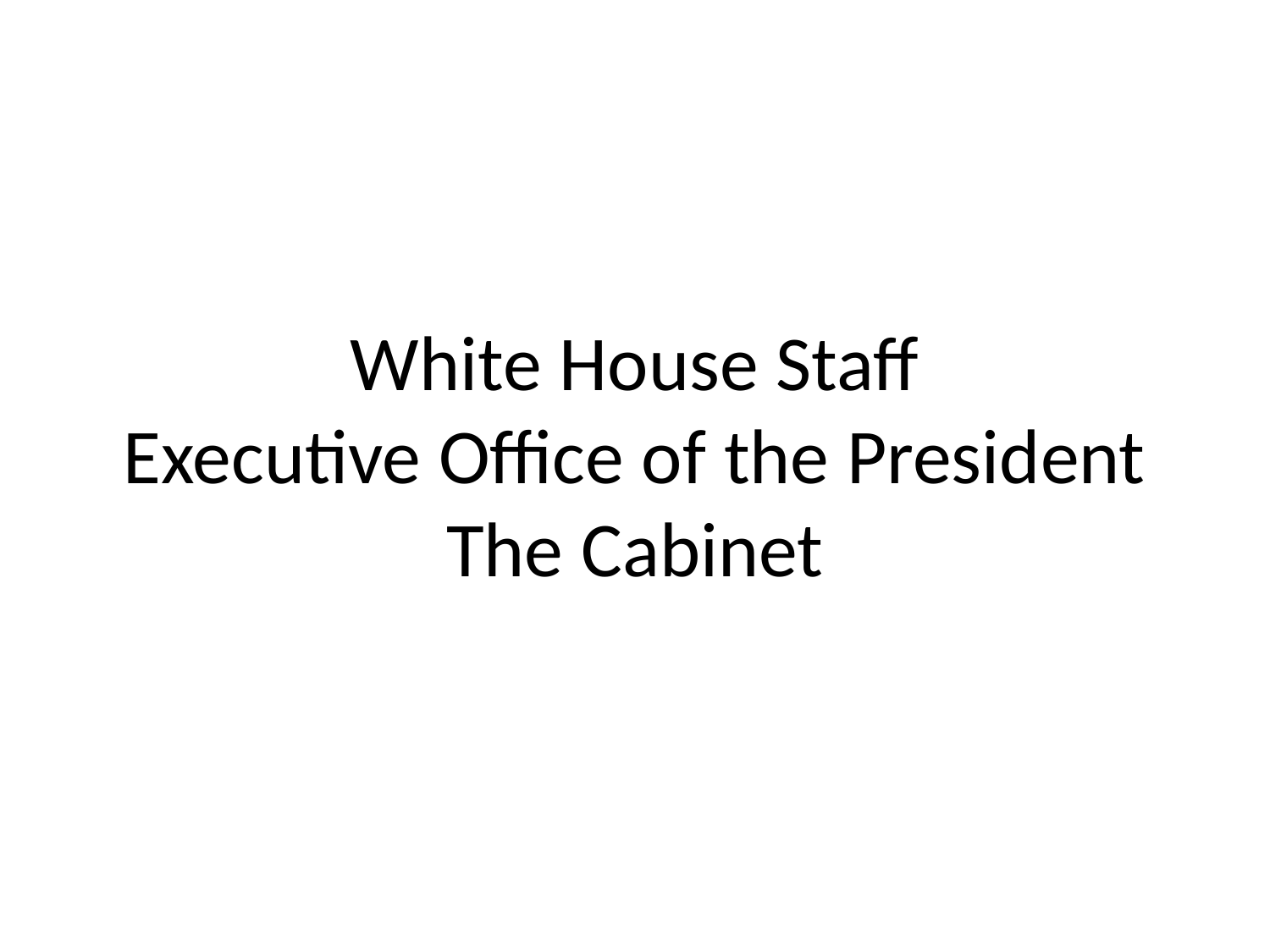

# White House Staff Executive Office of the President The Cabinet